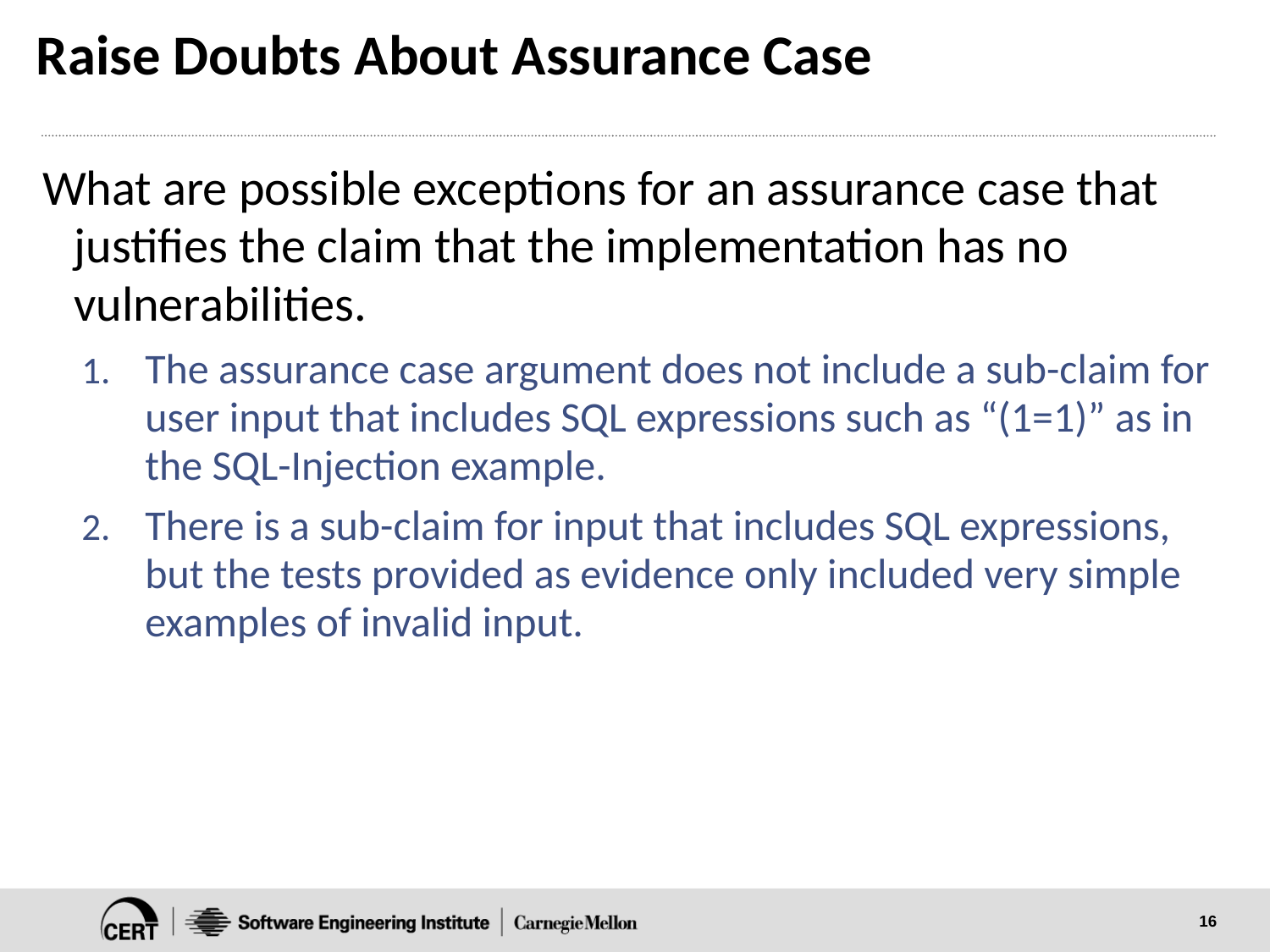

# Raise Doubts About Assurance Case
What are possible exceptions for an assurance case that justifies the claim that the implementation has no vulnerabilities.
The assurance case argument does not include a sub-claim for user input that includes SQL expressions such as “(1=1)” as in the SQL-Injection example.
There is a sub-claim for input that includes SQL expressions, but the tests provided as evidence only included very simple examples of invalid input.